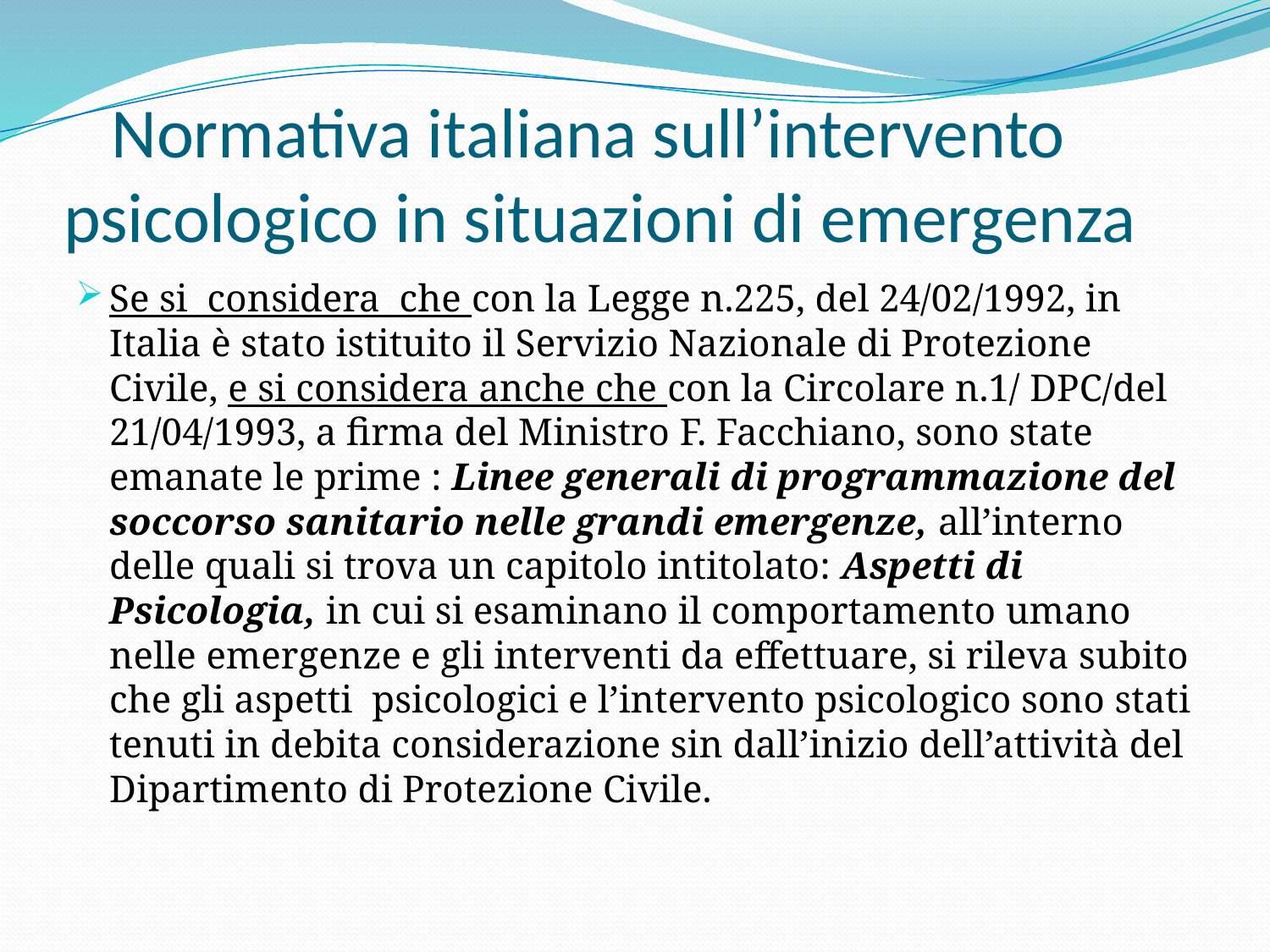

# Normativa italiana sull’intervento        psicologico in situazioni di emergenza
Se si  considera  che con la Legge n.225, del 24/02/1992, in Italia è stato istituito il Servizio Nazionale di Protezione Civile, e si considera anche che con la Circolare n.1/ DPC/del 21/04/1993, a firma del Ministro F. Facchiano, sono state emanate le prime : Linee generali di programmazione del soccorso sanitario nelle grandi emergenze, all’interno delle quali si trova un capitolo intitolato: Aspetti di Psicologia, in cui si esaminano il comportamento umano nelle emergenze e gli interventi da effettuare, si rileva subito che gli aspetti  psicologici e l’intervento psicologico sono stati tenuti in debita considerazione sin dall’inizio dell’attività del Dipartimento di Protezione Civile.